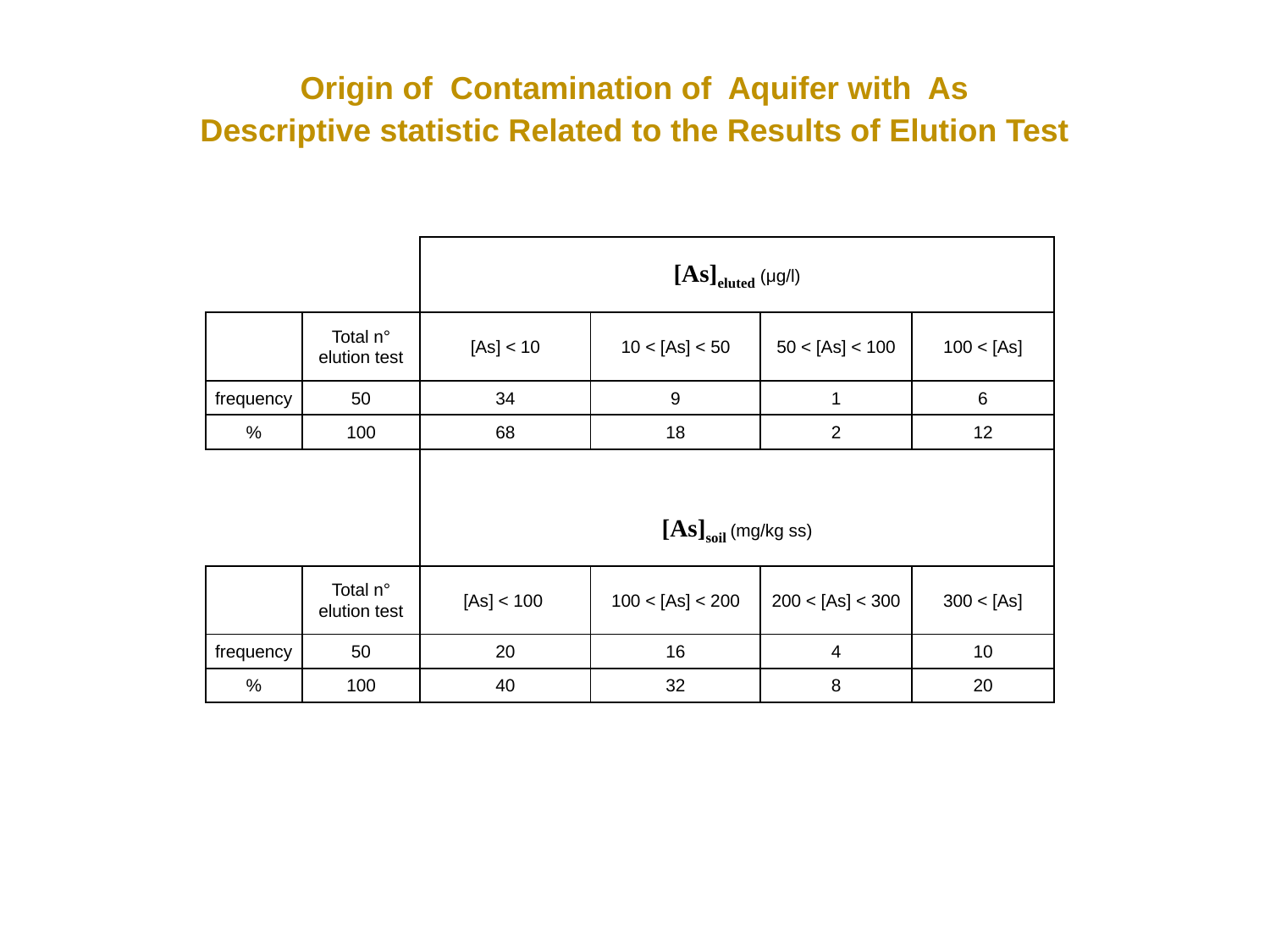

Origin of  Contamination of  Aquifer with  As
Descriptive statistic Related to the Results of Elution Test

|  |  | [As]eluted (μg/l) |  |  |  |
| --- | --- | --- | --- | --- | --- |
|  | Total n° elution test | [As] < 10 | 10 < [As] < 50 | 50 < [As] < 100 | 100 < [As] |
| frequency | 50 | 34 | 9 | 1 | 6 |
| % | 100 | 68 | 18 | 2 | 12 |
|  |  | [As]soil (mg/kg ss) |  |  |  |
|  | Total n° elution test | [As] < 100 | 100 < [As] < 200 | 200 < [As] < 300 | 300 < [As] |
| frequency | 50 | 20 | 16 | 4 | 10 |
| % | 100 | 40 | 32 | 8 | 20 |